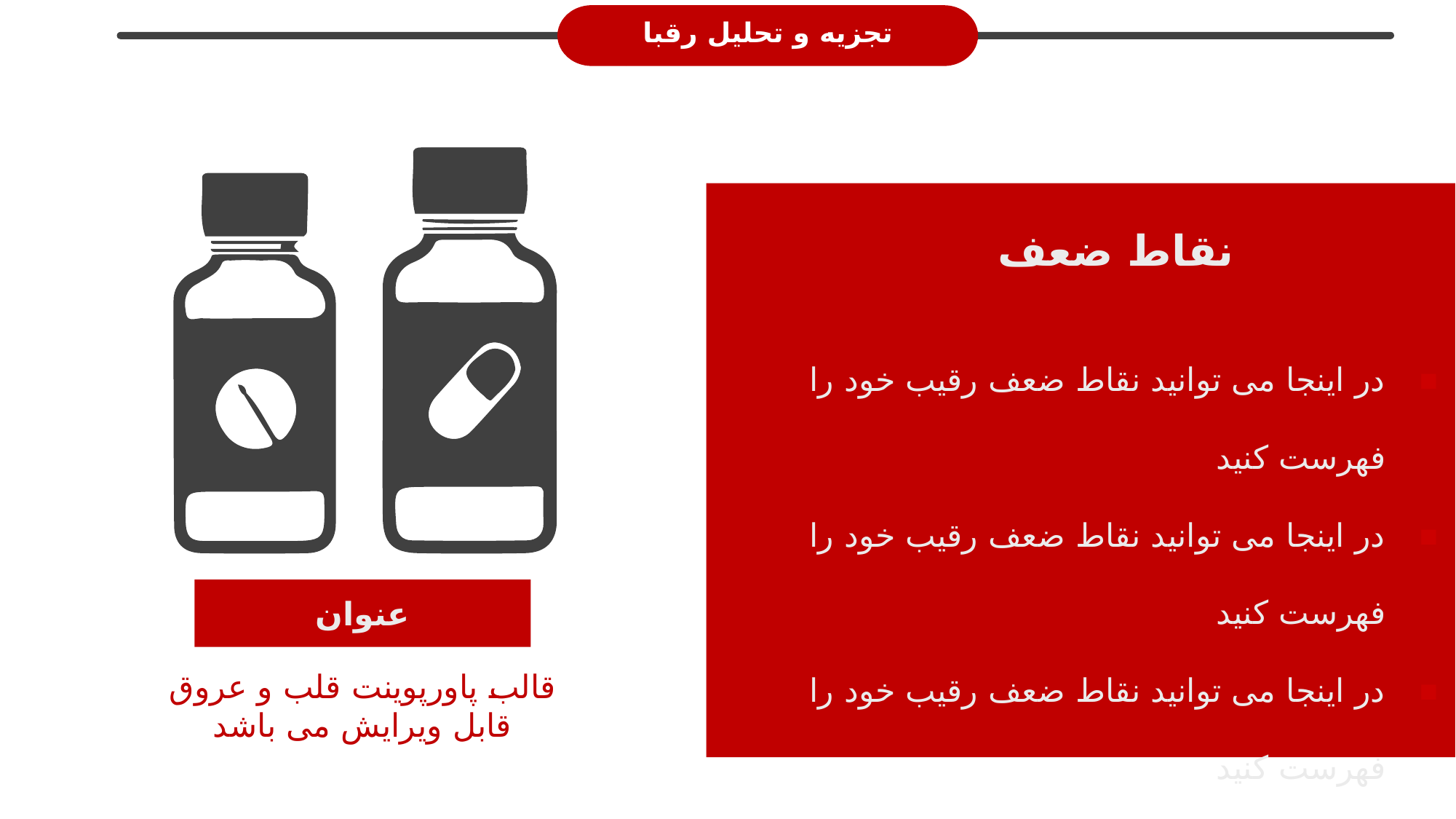

# تجزیه و تحلیل رقبا

نقاط ضعف
در اینجا می توانید نقاط ضعف رقیب خود را فهرست کنید
در اینجا می توانید نقاط ضعف رقیب خود را فهرست کنید
در اینجا می توانید نقاط ضعف رقیب خود را فهرست کنید
در اینجا می توانید نقاط ضعف رقیب خود را فهرست کنید

عنوان
قالب پاورپوینت قلب و عروق قابل ویرایش می باشد